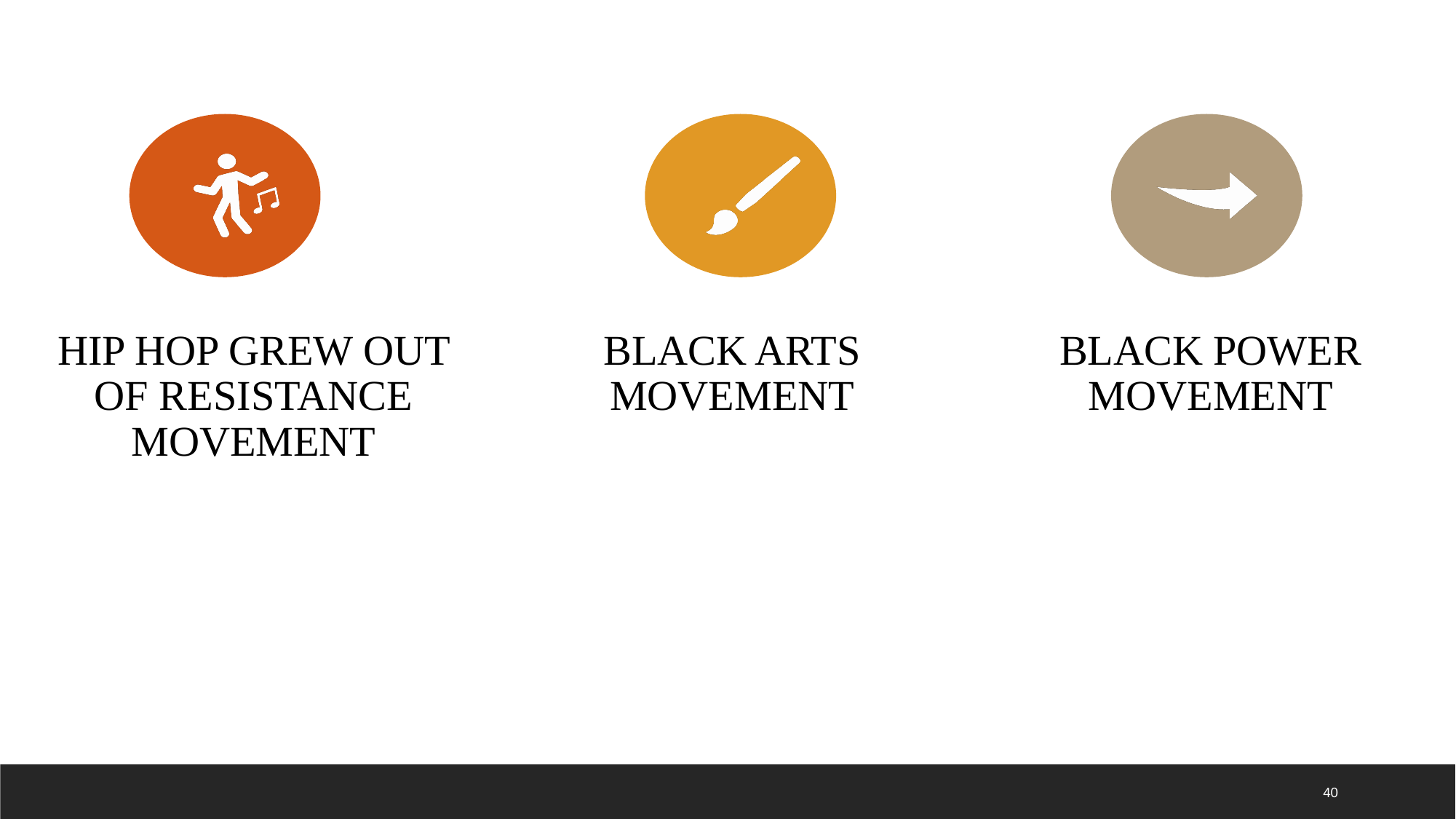

Hip Hop grew out of resistance movement
Black Arts Movement
Black Power Movement
40